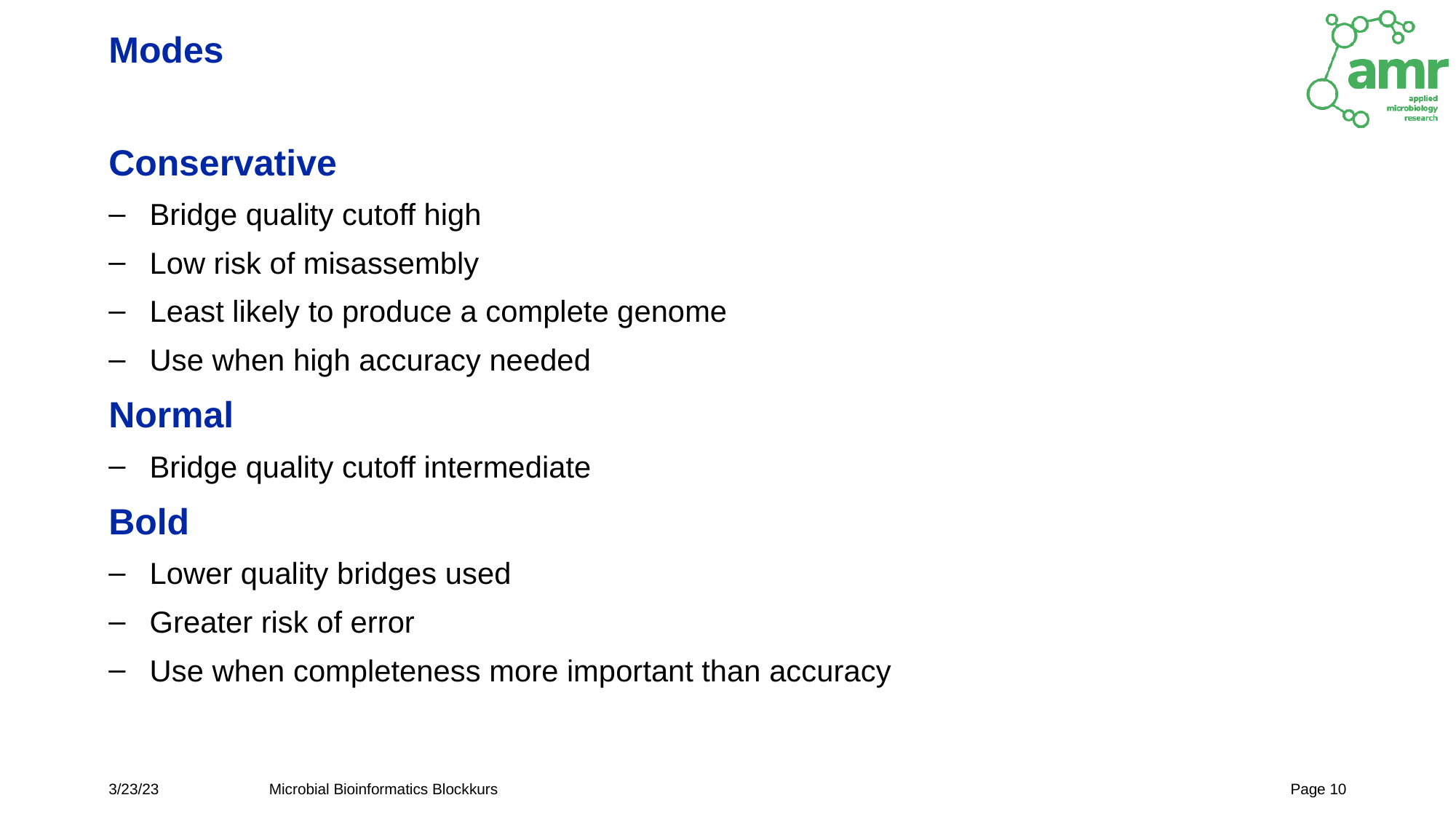

# Modes
Conservative
Bridge quality cutoff high
Low risk of misassembly
Least likely to produce a complete genome
Use when high accuracy needed
Normal
Bridge quality cutoff intermediate
Bold
Lower quality bridges used
Greater risk of error
Use when completeness more important than accuracy

3/23/23
Microbial Bioinformatics Blockkurs
Page 10